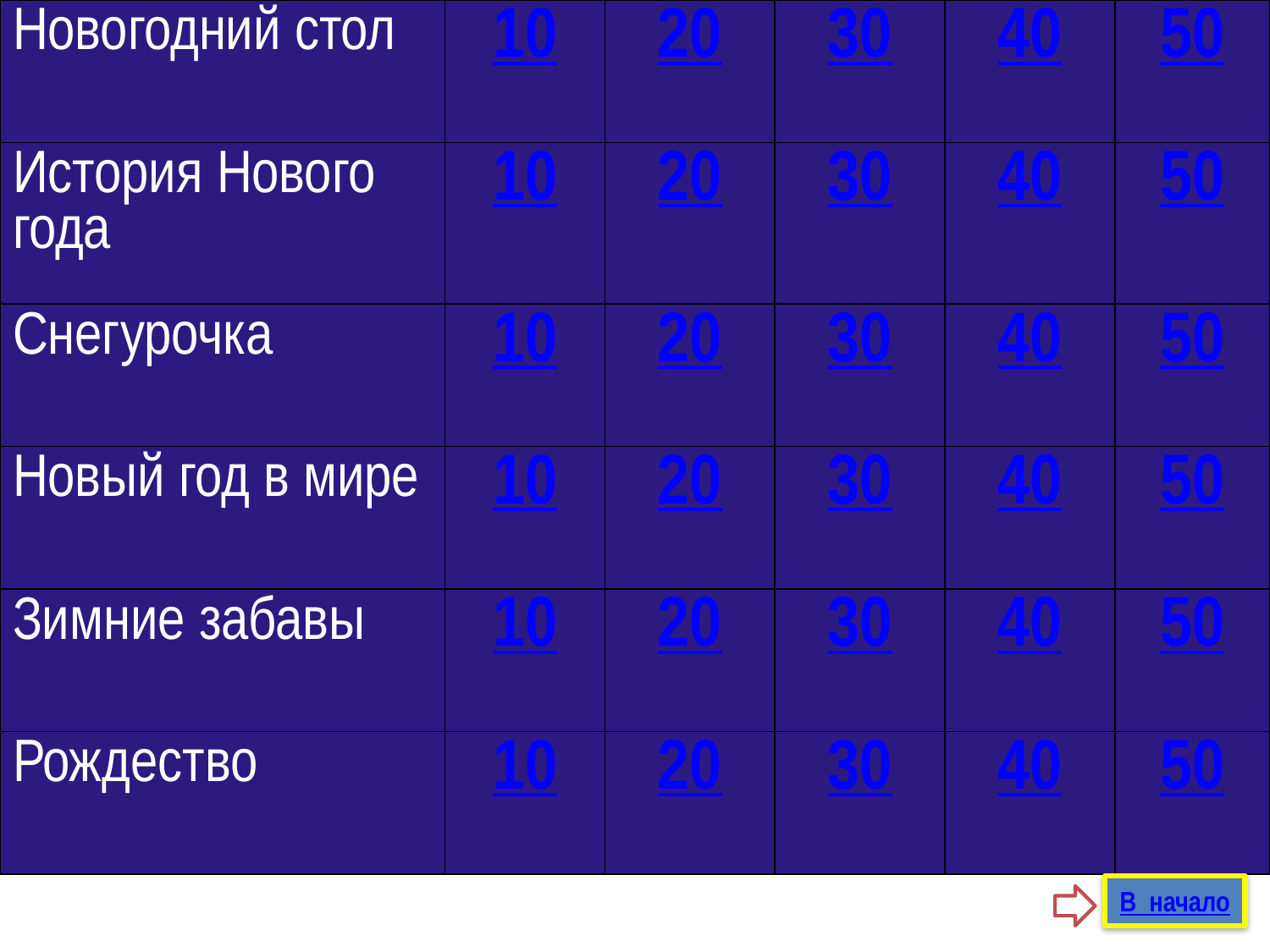

| Новогодний стол | 10 | 20 | 30 | 40 | 50 |
| --- | --- | --- | --- | --- | --- |
| История Нового года | 10 | 20 | 30 | 40 | 50 |
| Снегурочка | 10 | 20 | 30 | 40 | 50 |
| Новый год в мире | 10 | 20 | 30 | 40 | 50 |
| Зимние забавы | 10 | 20 | 30 | 40 | 50 |
| Рождество | 10 | 20 | 30 | 40 | 50 |
В  начало